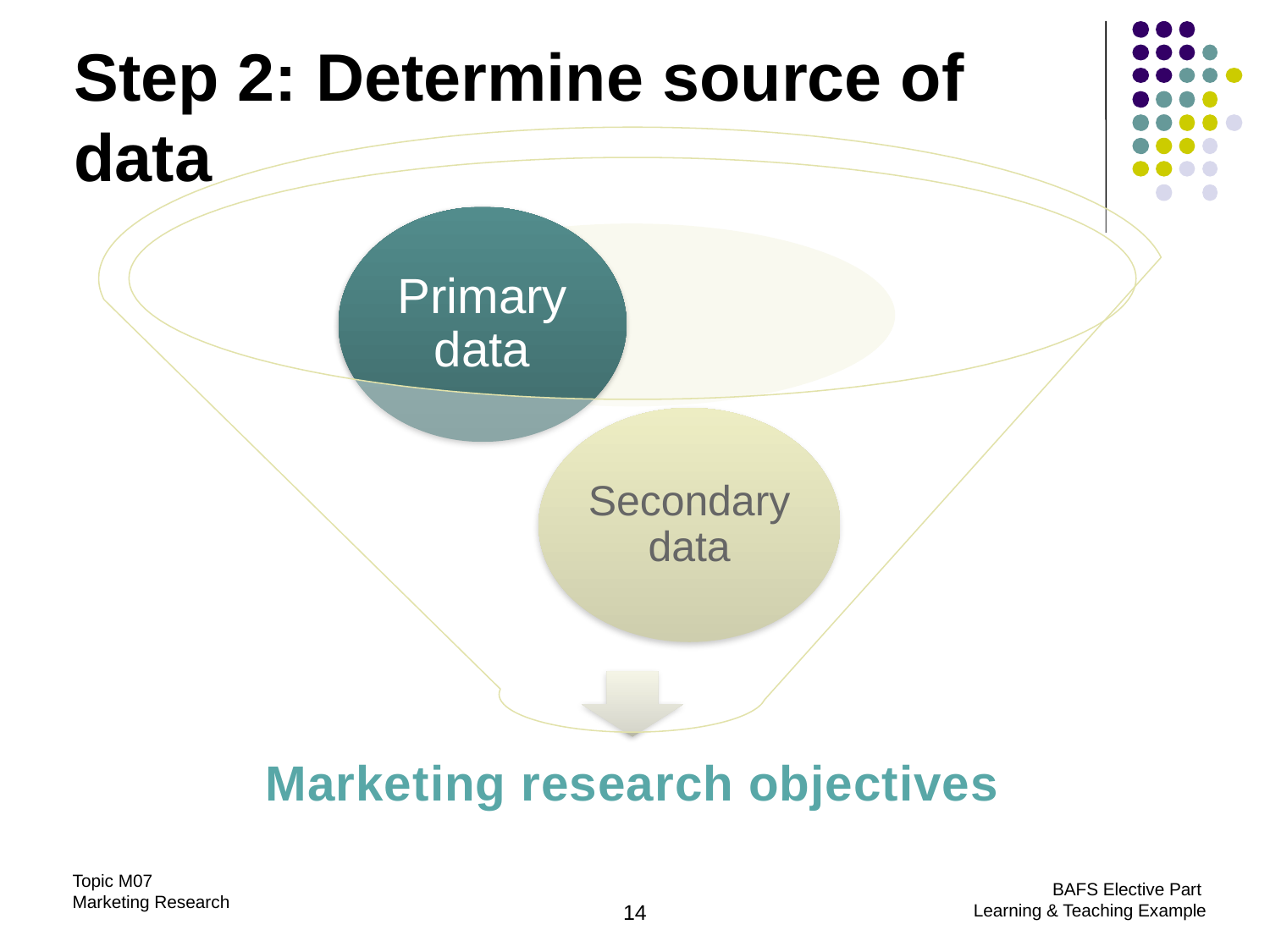

Step 2: Determine source of data
Marketing research objectives
Secondary data
Primary data

14